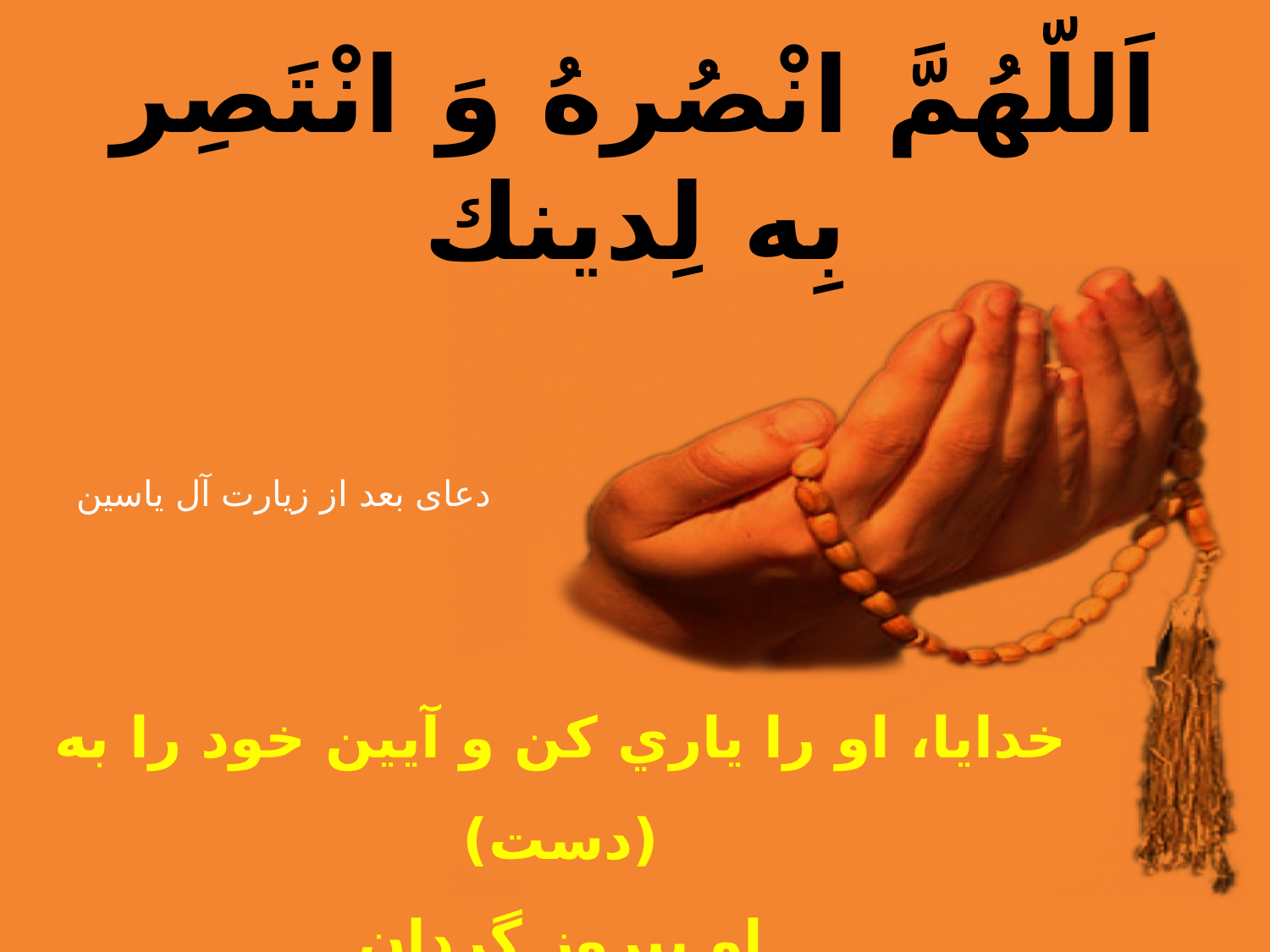

اَللّهُمَّ انْصُرهُ وَ انْتَصِر بِه لِدينك
خدايا، او را ياري كن و آيين خود را به (دست)
او پيروز گردان